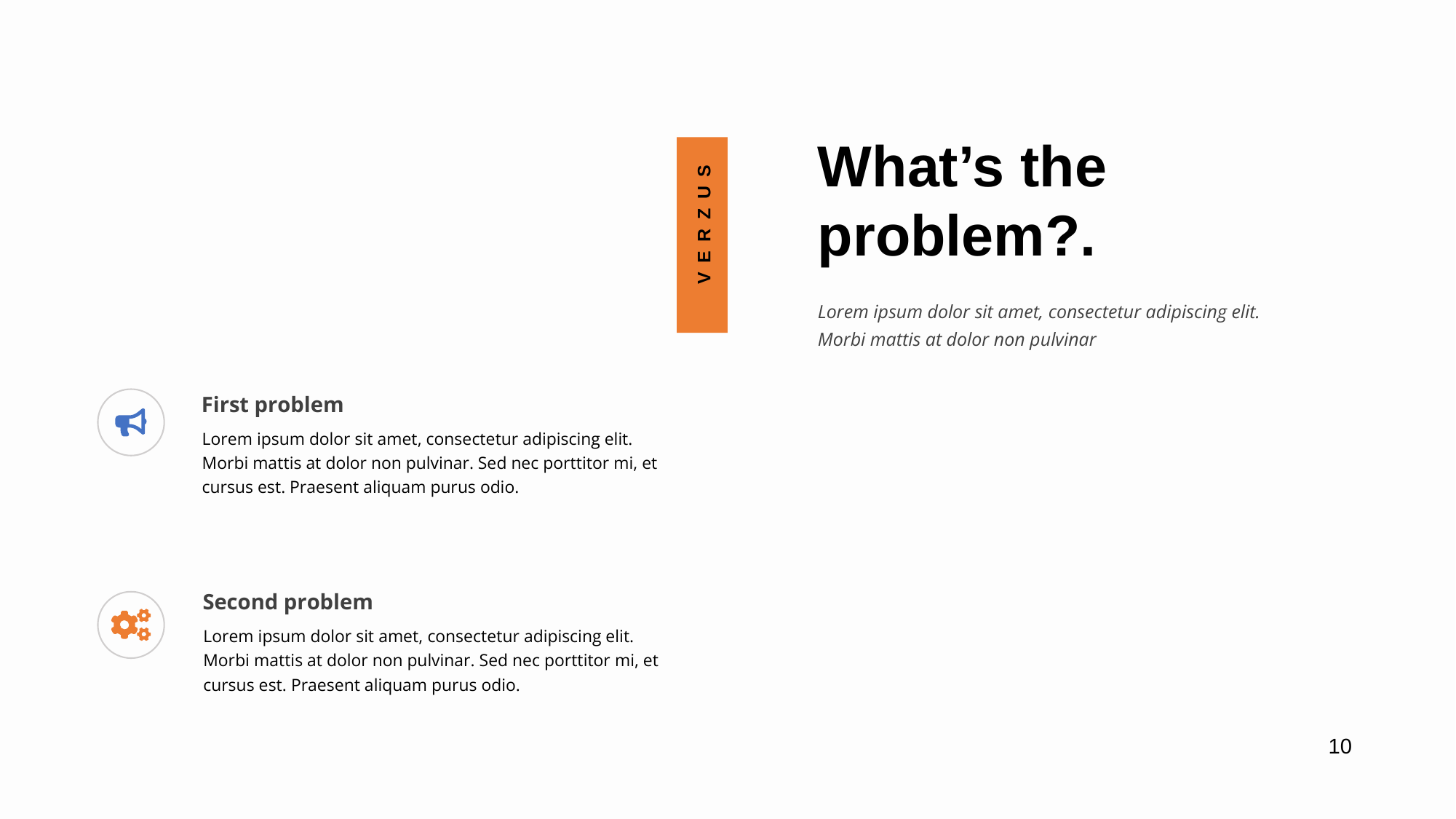

What’s the problem?.

VERZUS
Lorem ipsum dolor sit amet, consectetur adipiscing elit. Morbi mattis at dolor non pulvinar
First problem

Lorem ipsum dolor sit amet, consectetur adipiscing elit. Morbi mattis at dolor non pulvinar. Sed nec porttitor mi, et cursus est. Praesent aliquam purus odio.

Second problem

Lorem ipsum dolor sit amet, consectetur adipiscing elit. Morbi mattis at dolor non pulvinar. Sed nec porttitor mi, et cursus est. Praesent aliquam purus odio.
10